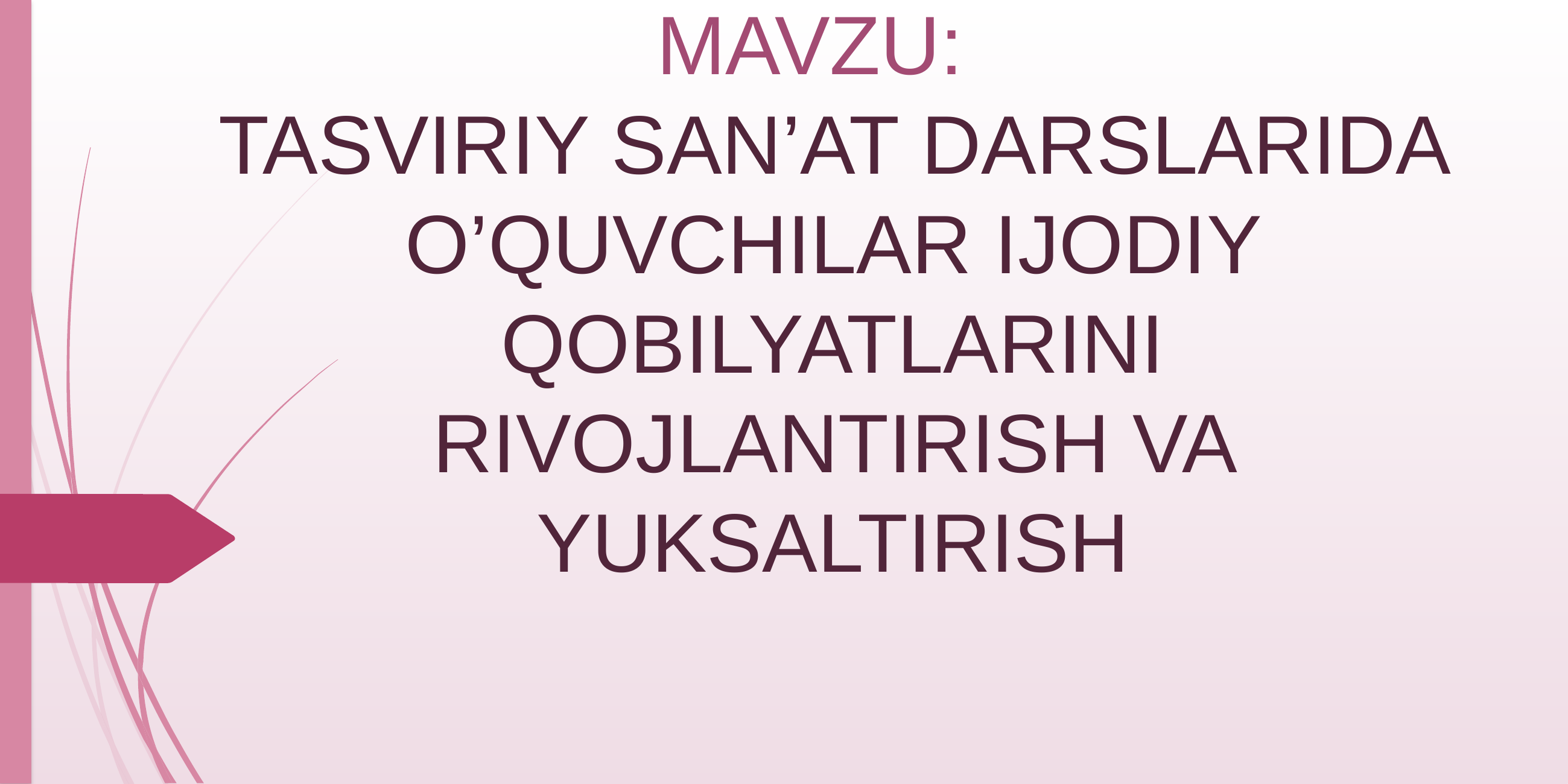

# MAVZU:   TASVIRIY SAN’AT DARSLARIDA O’QUVCHILAR IJODIY QOBILYATLARINI RIVOJLANTIRISH VA YUKSALTIRISH